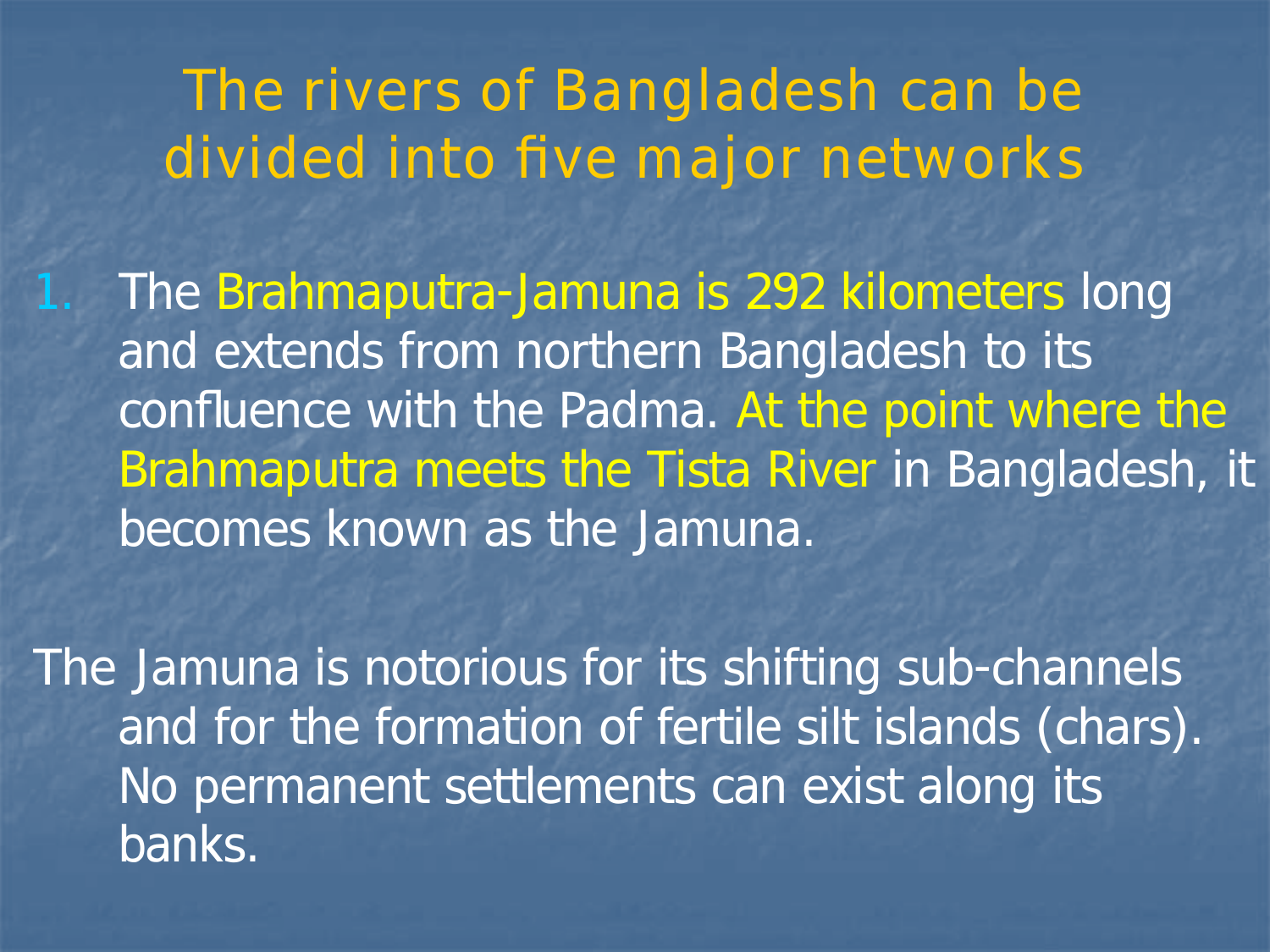

# The rivers of Bangladesh can be divided into five major networks
The Brahmaputra-Jamuna is 292 kilometers long and extends from northern Bangladesh to its confluence with the Padma. At the point where the Brahmaputra meets the Tista River in Bangladesh, it becomes known as the Jamuna.

The Jamuna is notorious for its shifting sub-channels and for the formation of fertile silt islands (chars). No permanent settlements can exist along its banks.